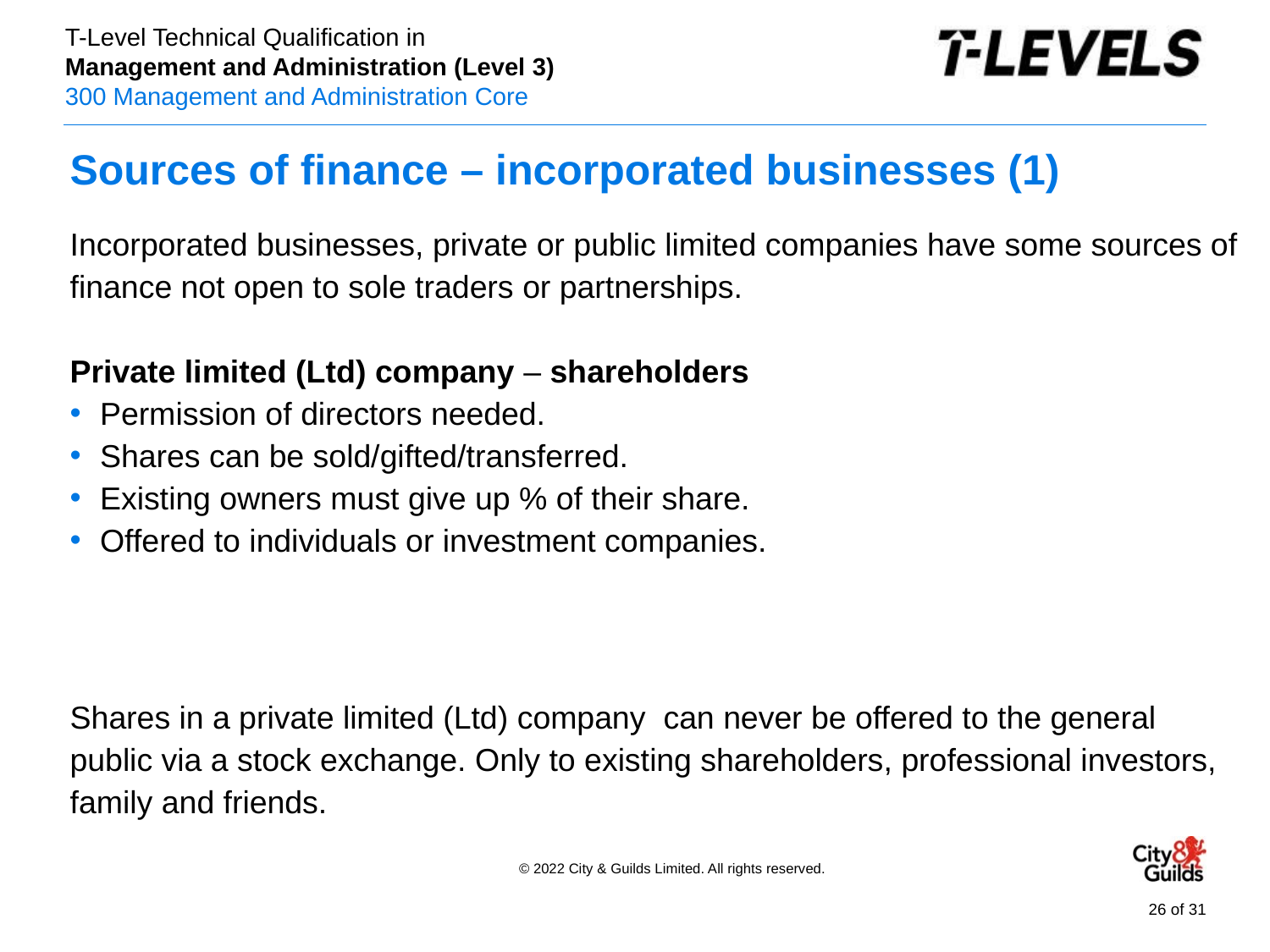

# Sources of finance – incorporated businesses (1)
Incorporated businesses, private or public limited companies have some sources of finance not open to sole traders or partnerships.

Private limited (Ltd) company – shareholders
Permission of directors needed.
Shares can be sold/gifted/transferred.
Existing owners must give up % of their share.
Offered to individuals or investment companies.

Shares in a private limited (Ltd) company  can never be offered to the general public via a stock exchange. Only to existing shareholders, professional investors, family and friends.